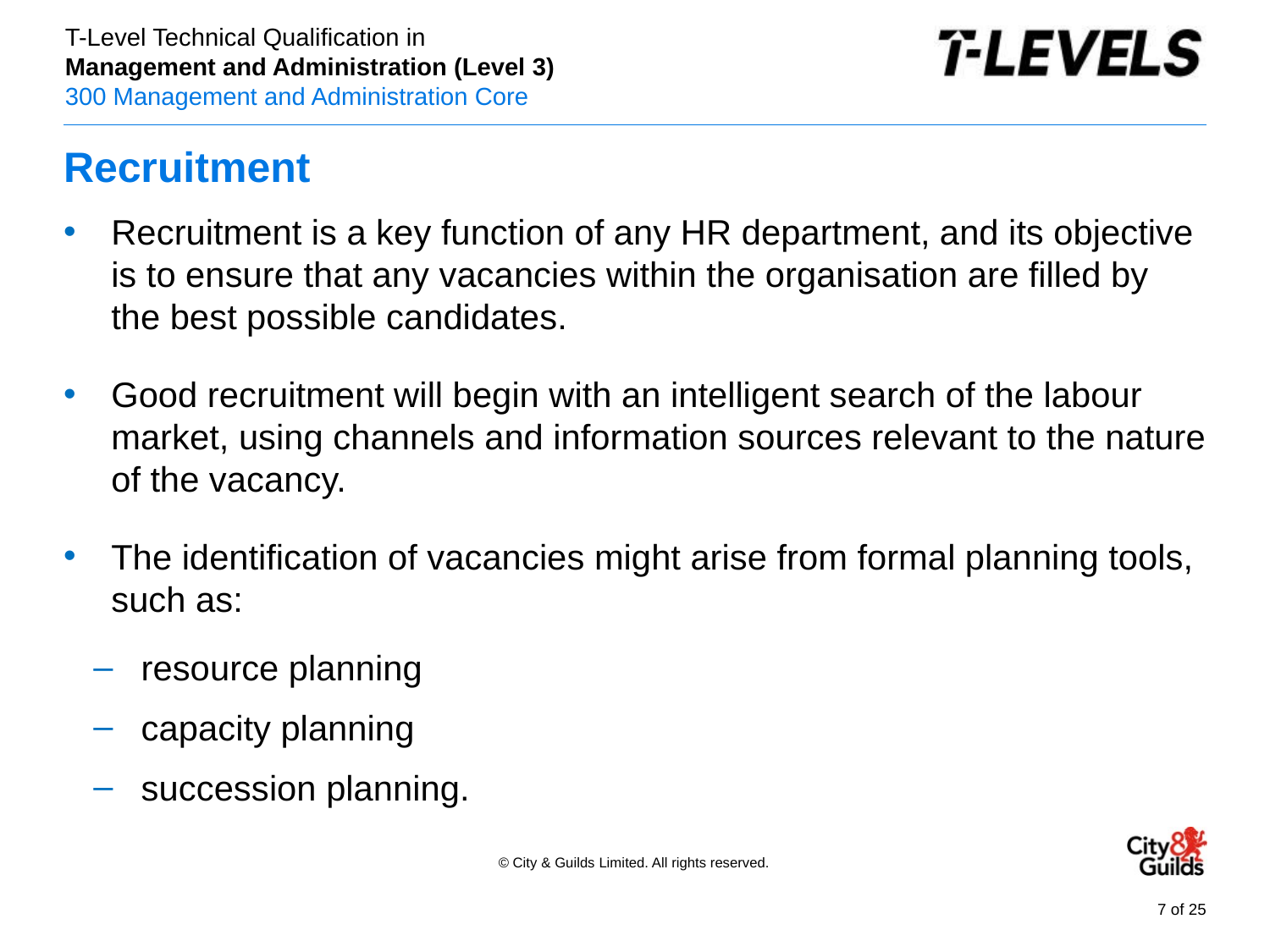

# Recruitment
Recruitment is a key function of any HR department, and its objective is to ensure that any vacancies within the organisation are filled by the best possible candidates.
Good recruitment will begin with an intelligent search of the labour market, using channels and information sources relevant to the nature of the vacancy.
The identification of vacancies might arise from formal planning tools, such as:
resource planning
capacity planning
succession planning.